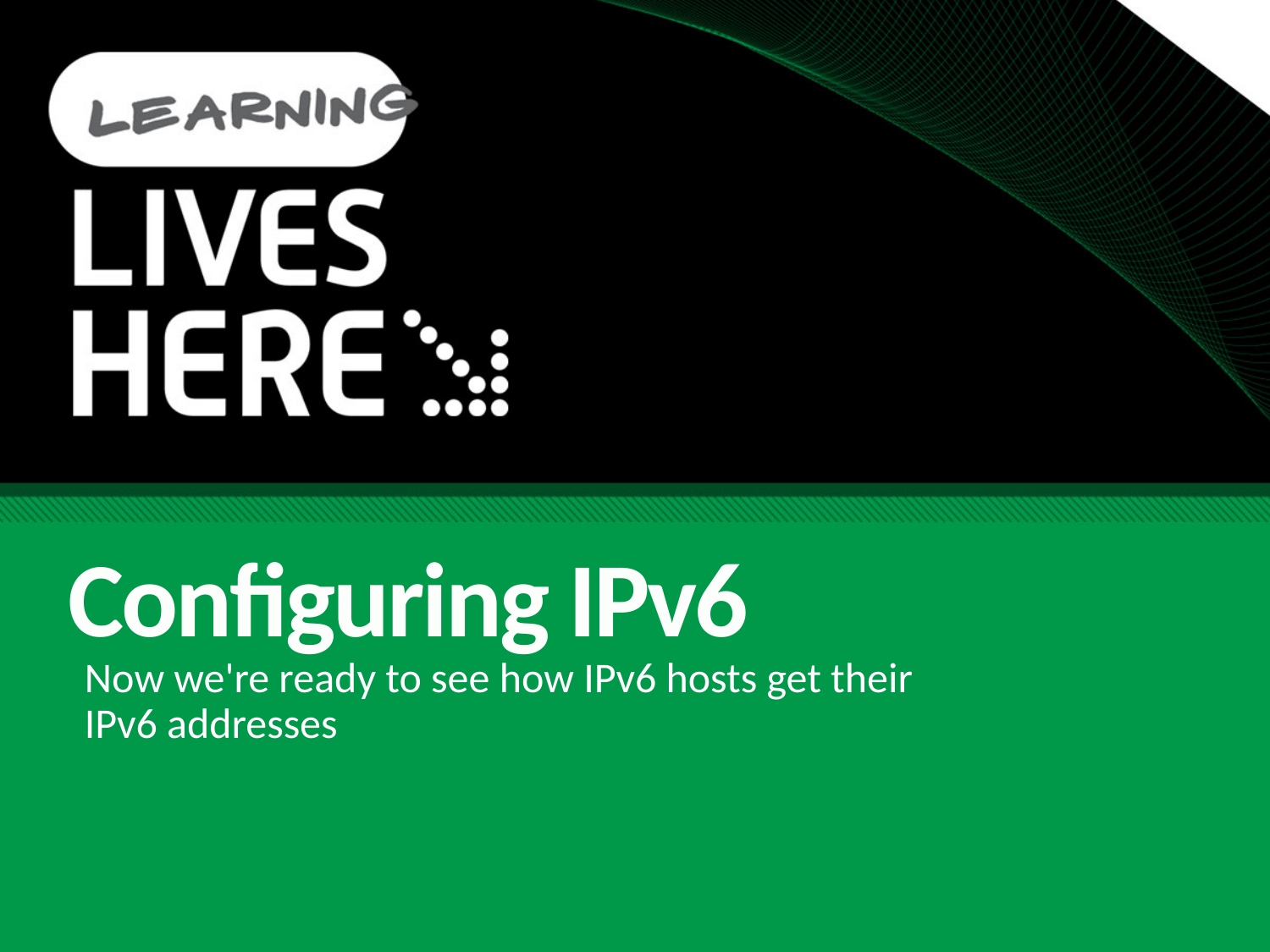

# Configuring IPv6
Now we're ready to see how IPv6 hosts get their IPv6 addresses